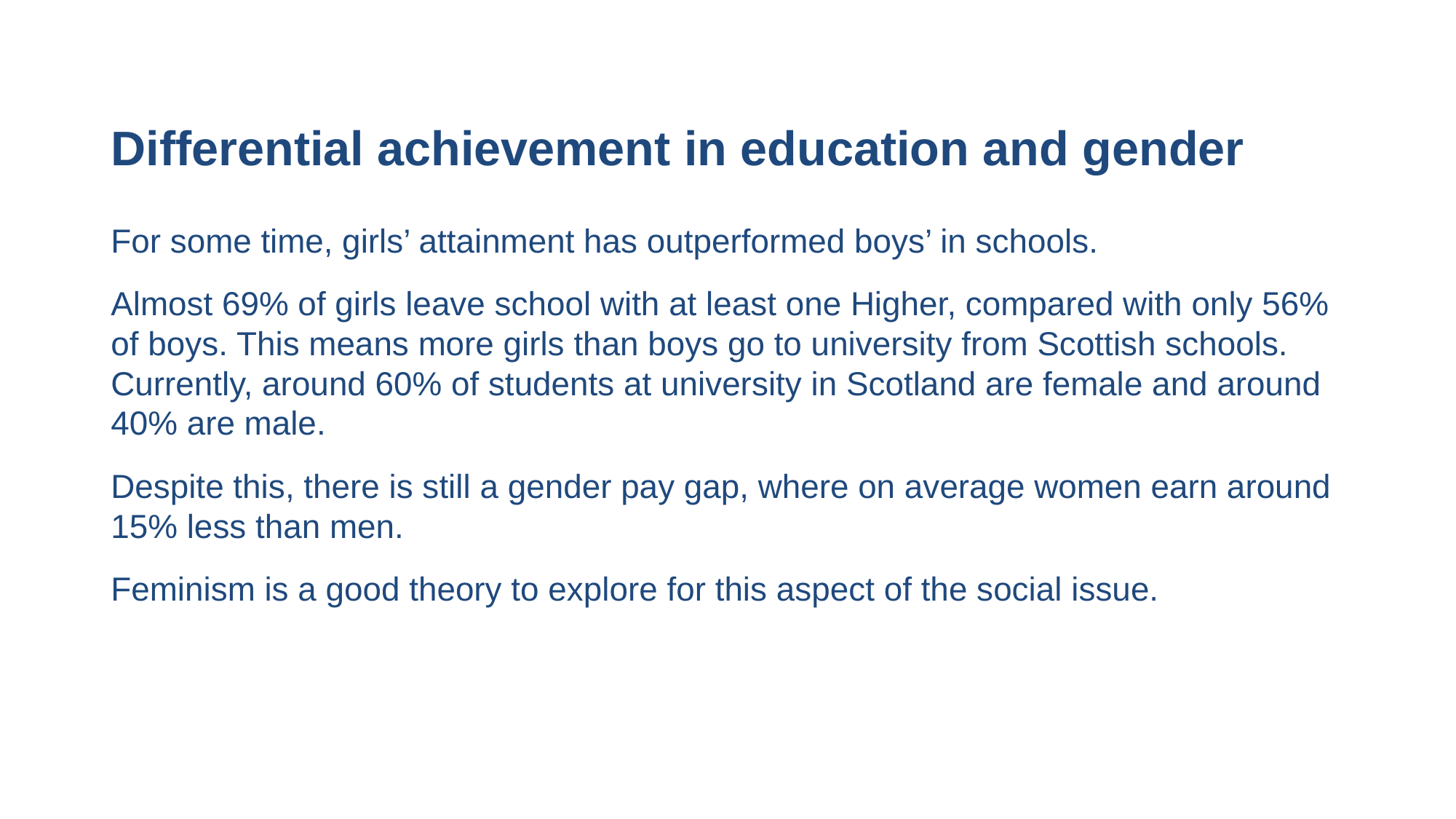

# Differential achievement in education and gender
For some time, girls’ attainment has outperformed boys’ in schools.
Almost 69% of girls leave school with at least one Higher, compared with only 56% of boys. This means more girls than boys go to university from Scottish schools. Currently, around 60% of students at university in Scotland are female and around 40% are male.
Despite this, there is still a gender pay gap, where on average women earn around 15% less than men.
Feminism is a good theory to explore for this aspect of the social issue.